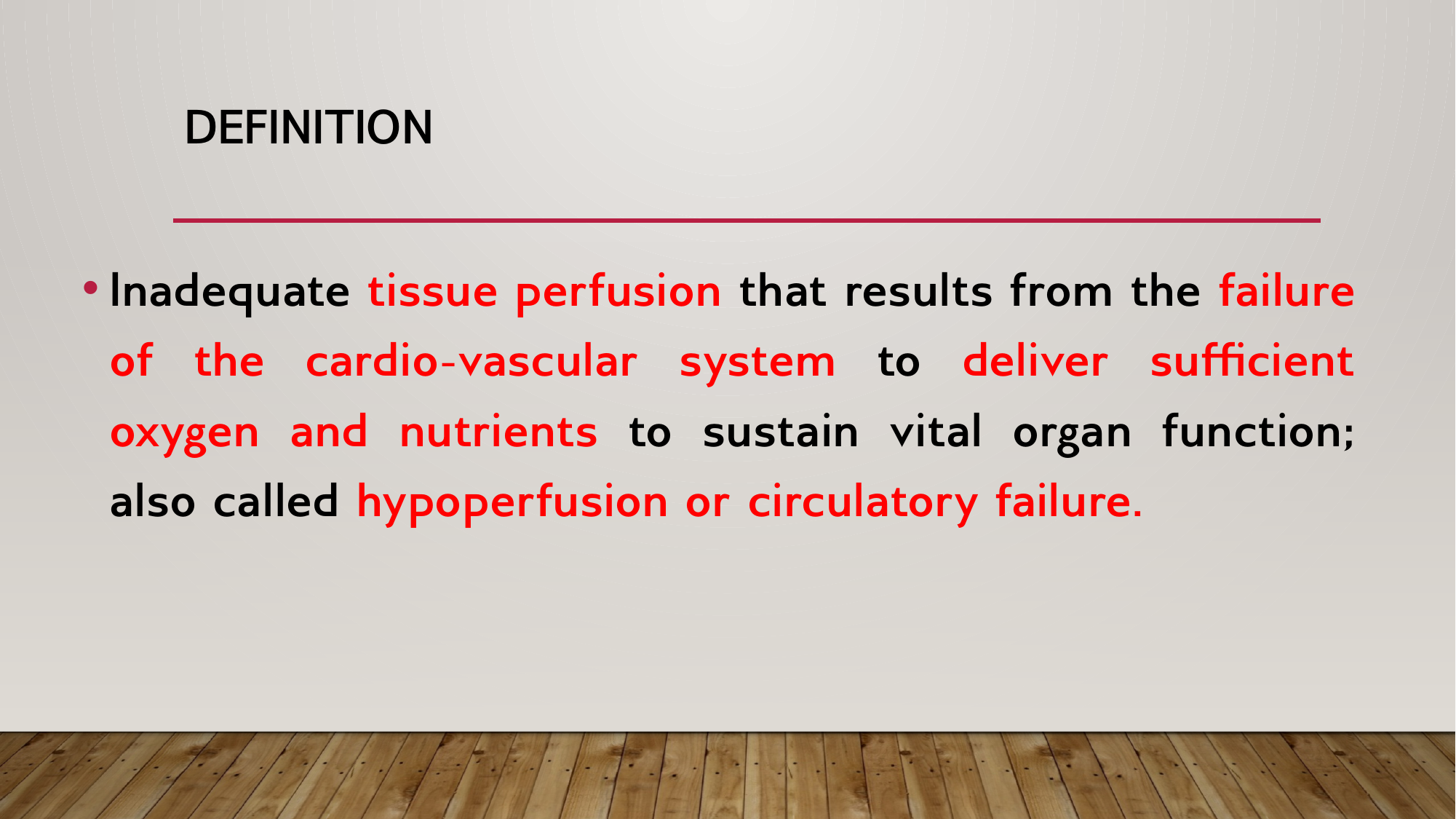

# Definition
Inadequate tissue perfusion that results from the failure of the cardio-vascular system to deliver sufficient oxygen and nutrients to sustain vital organ function; also called hypoperfusion or circulatory failure.